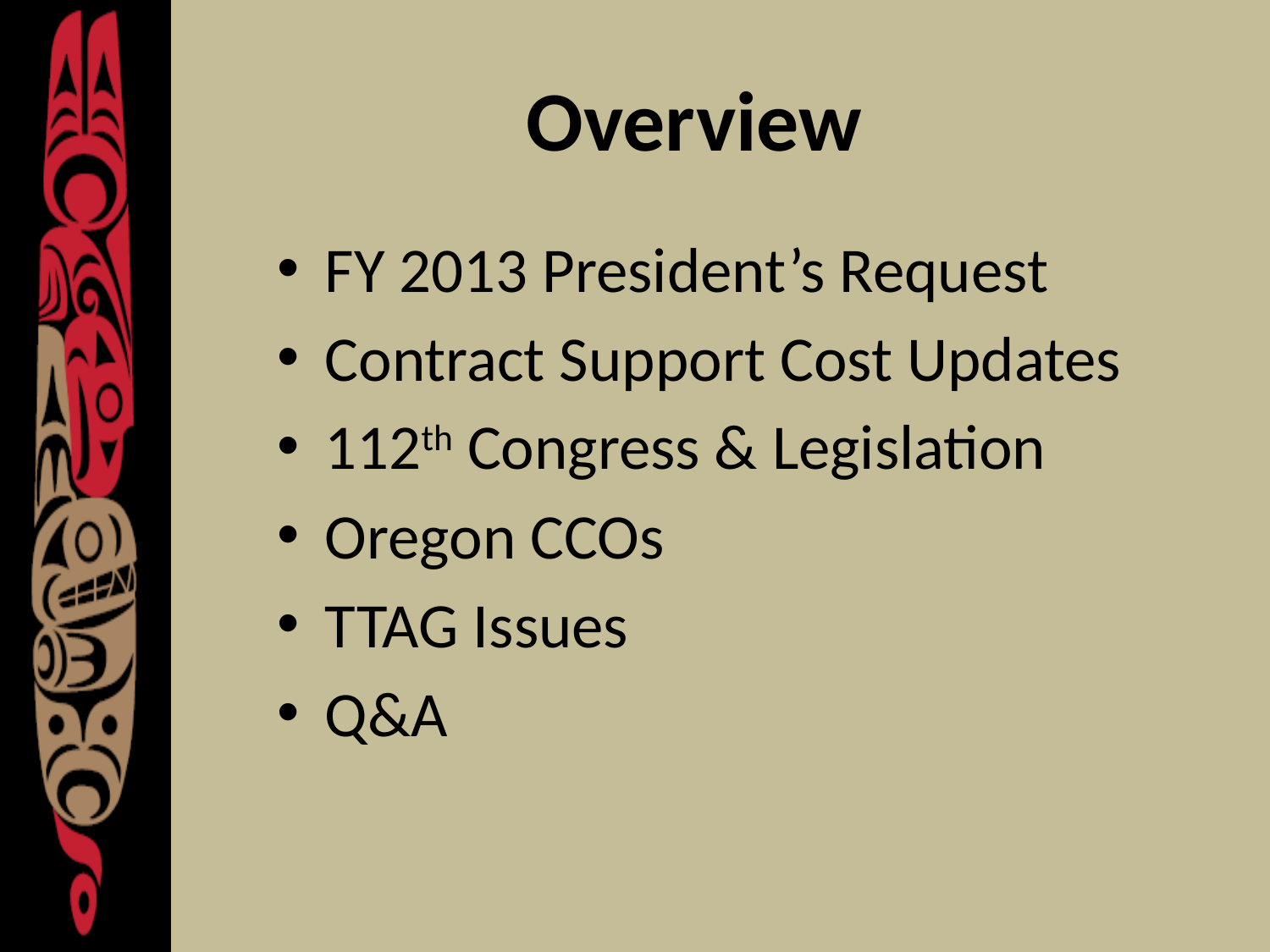

# Overview
FY 2013 President’s Request
Contract Support Cost Updates
112th Congress & Legislation
Oregon CCOs
TTAG Issues
Q&A